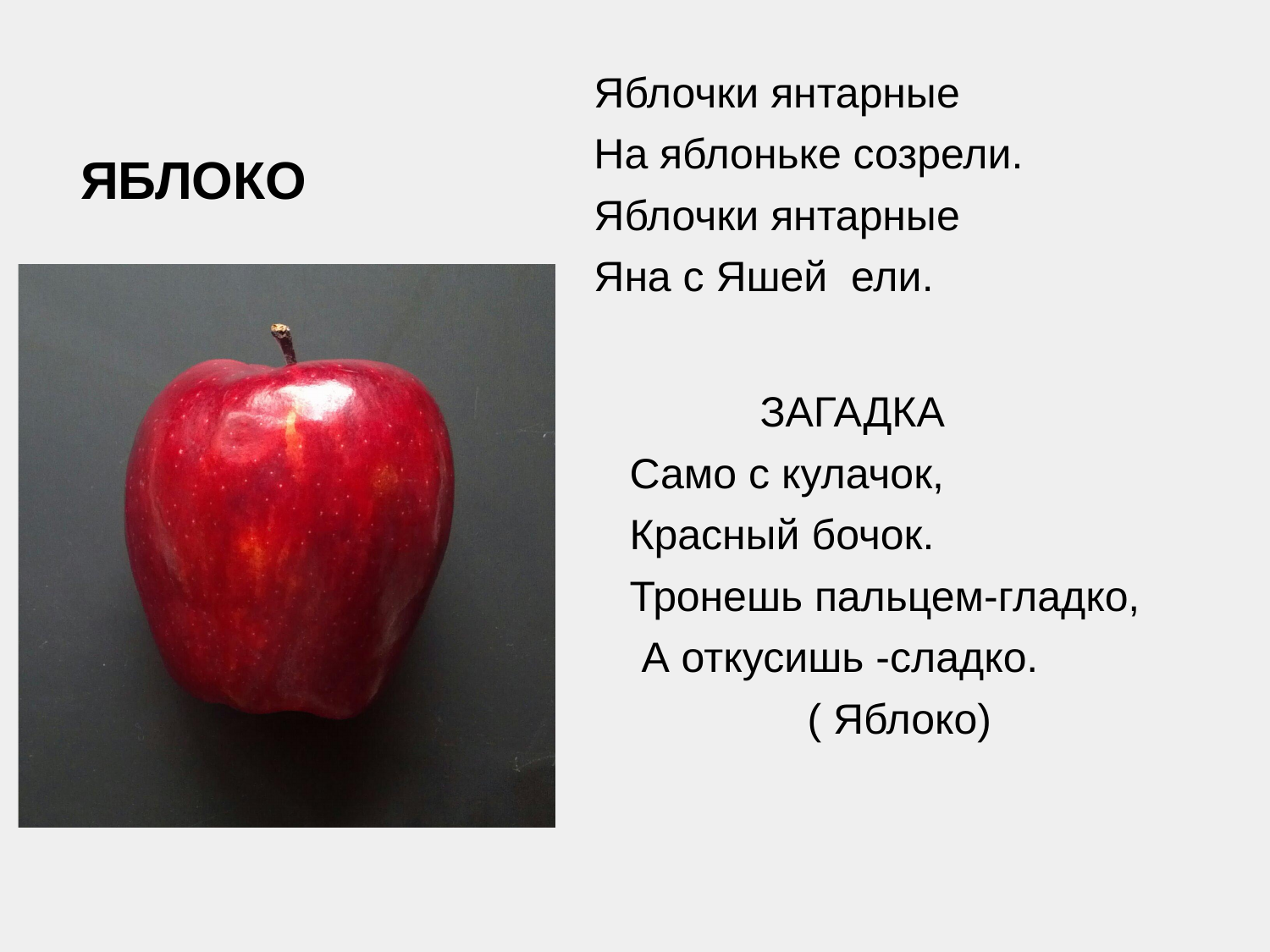

# ЯБЛОКО
Яблочки янтарные
На яблоньке созрели.
Яблочки янтарные
Яна с Яшей  ели.

              ЗАГАДКА
   Само с кулачок,
   Красный бочок.
   Тронешь пальцем-гладко,
    А откусишь -сладко.
                  ( Яблоко)